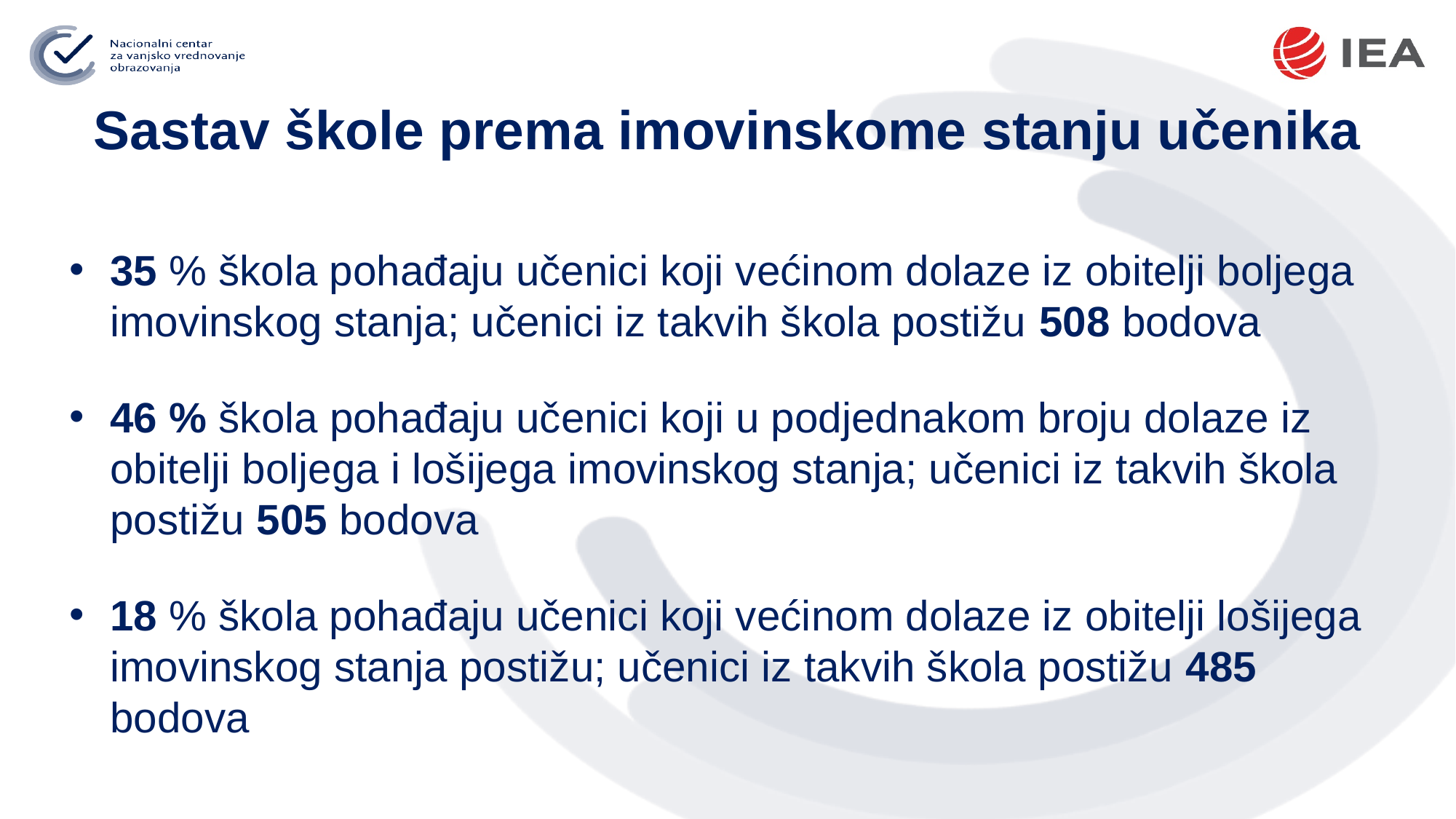

Sastav škole prema imovinskome stanju učenika
35 % škola pohađaju učenici koji većinom dolaze iz obitelji boljega imovinskog stanja; učenici iz takvih škola postižu 508 bodova

46 % škola pohađaju učenici koji u podjednakom broju dolaze iz obitelji boljega i lošijega imovinskog stanja; učenici iz takvih škola postižu 505 bodova

18 % škola pohađaju učenici koji većinom dolaze iz obitelji lošijega imovinskog stanja postižu; učenici iz takvih škola postižu 485 bodova